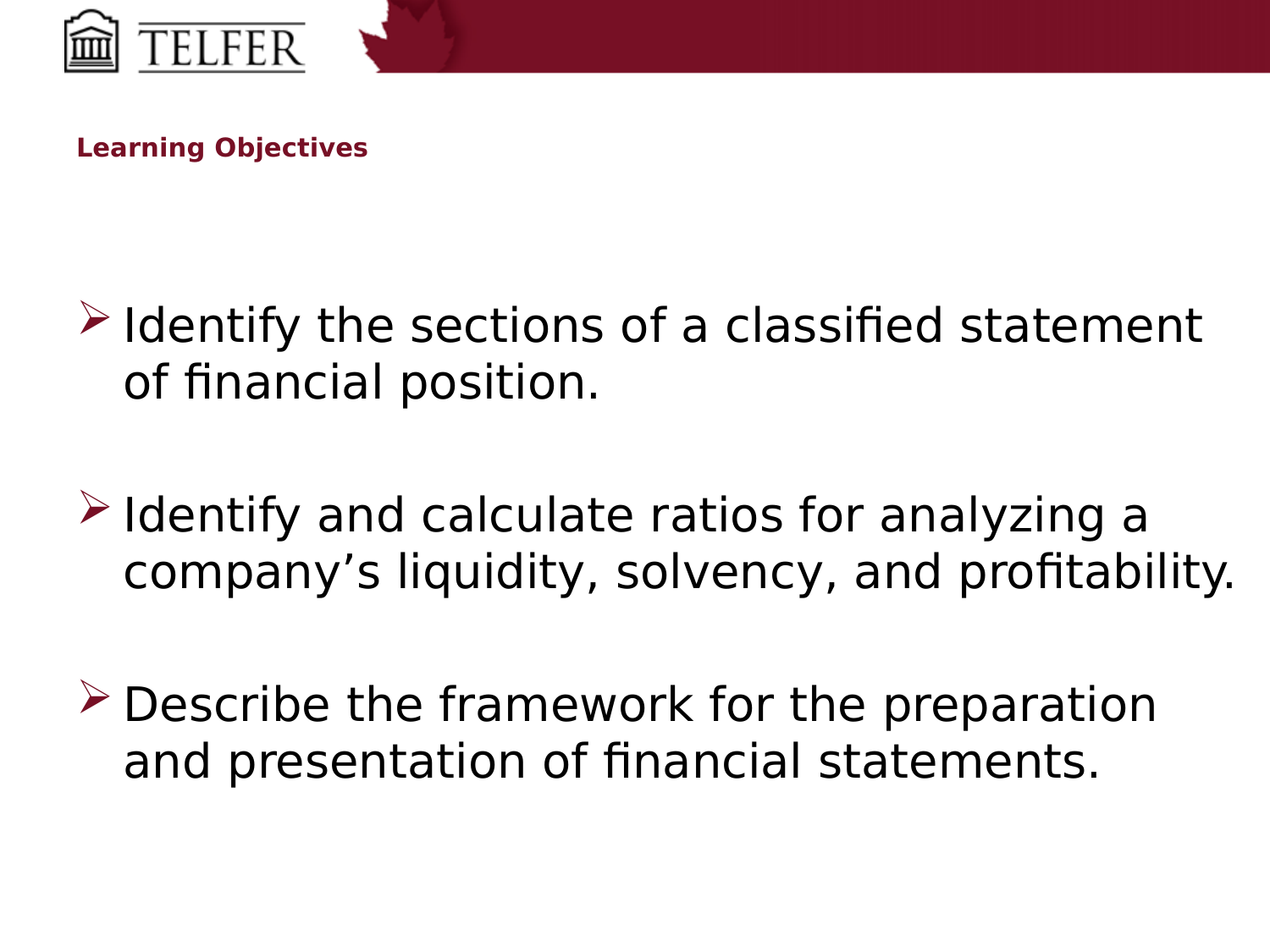

# Learning Objectives

Identify the sections of a classified statement of financial position.

Identify and calculate ratios for analyzing a company’s liquidity, solvency, and profitability.

Describe the framework for the preparation and presentation of financial statements.